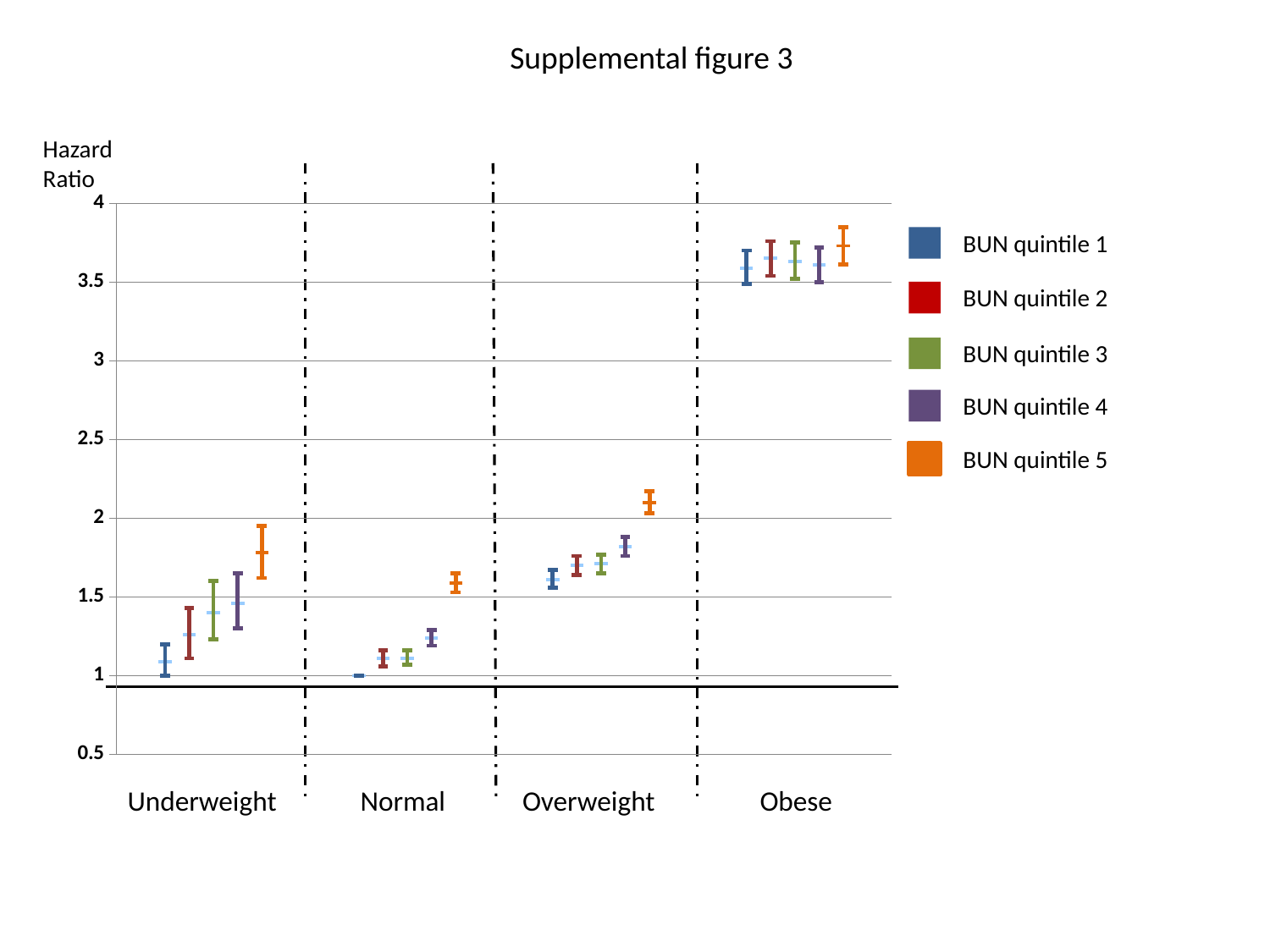

Supplemental figure 3
Hazard Ratio

### Chart

| Category |  |  |  |  |  |
|---|---|---|---|---|---|
BUN quintile 1

BUN quintile 2

BUN quintile 3

BUN quintile 4

BUN quintile 5

Underweight
Normal
Overweight
Obese